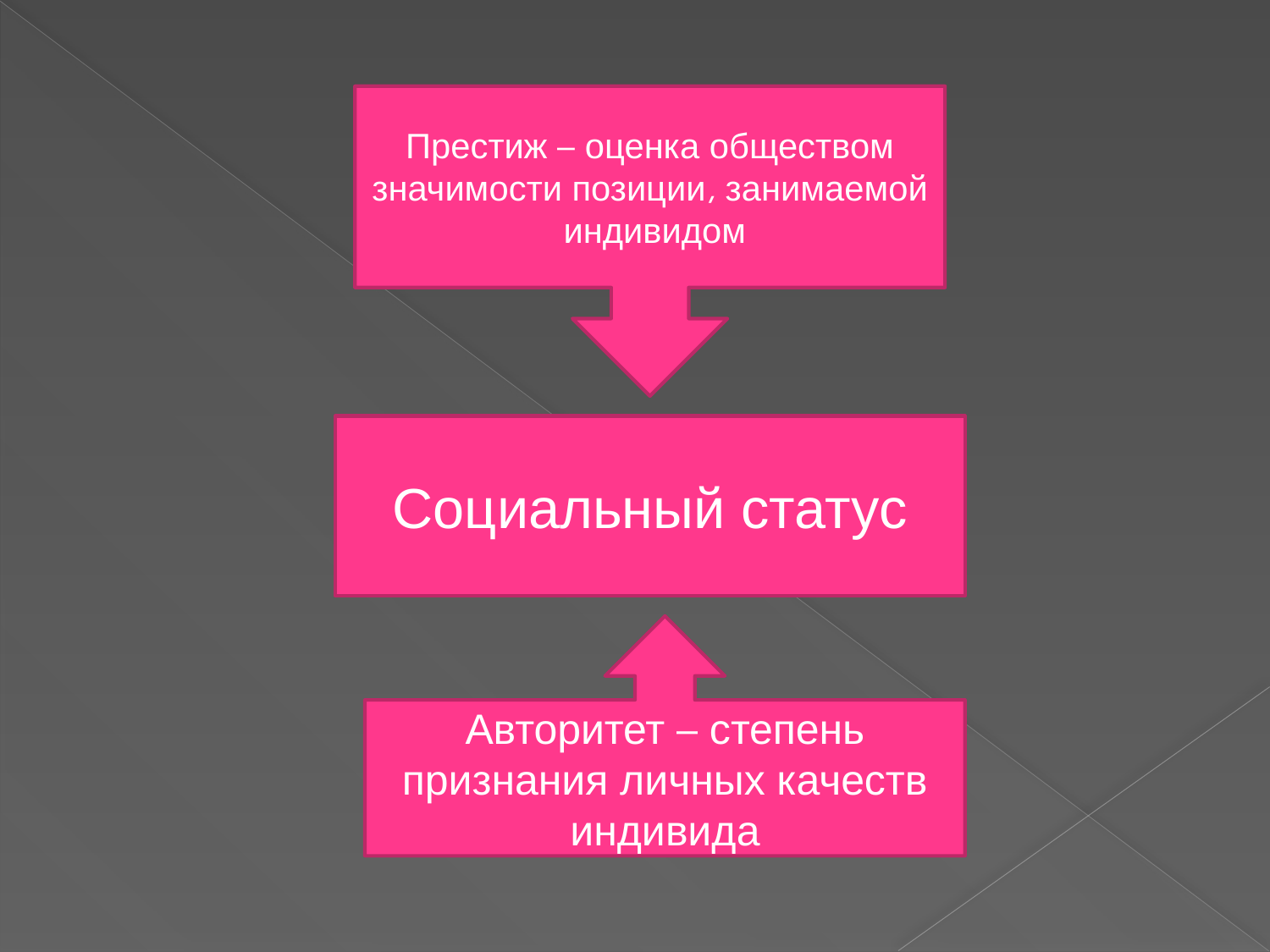

Престиж – оценка обществом значимости позиции, занимаемой  индивидом
Социальный статус
Авторитет – степень признания личных качеств индивида